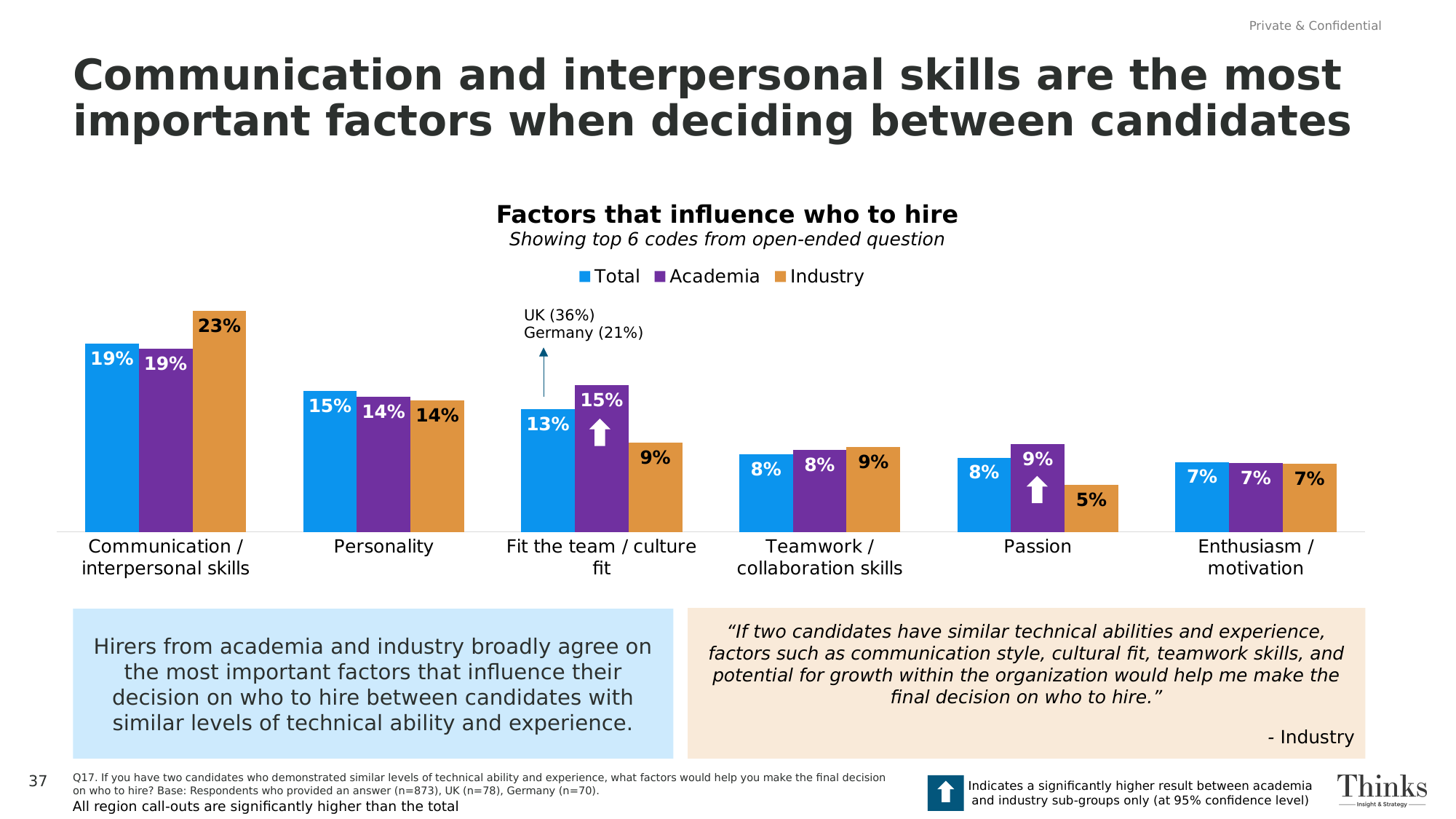

Private & Confidential
# Communication and interpersonal skills are the most important factors when deciding between candidates
Factors that influence who to hire
Showing top 6 codes from open-ended question

### Chart

| Category | Industry | Academia | Total |
|---|---|---|---|
| Enthusiasm / motivation | 0.07017543859649122 | 0.07086614173228346 | 0.07216494845360824 |
| Passion | 0.048245614035087724 | 0.09055118110236221 | 0.07674684994272622 |
| Teamwork / collaboration skills | 0.08771929824561404 | 0.0846456692913386 | 0.08018327605956471 |
| Fit the team / culture fit | 0.09210526315789473 | 0.1515748031496063 | 0.12714776632302405 |
| Personality | 0.13596491228070176 | 0.13976377952755906 | 0.14547537227949597 |
| Communication / interpersonal skills | 0.22807017543859648 | 0.1889763779527559 | 0.1947308132875143 |

### Chart

| Category | Total | Academia | Industry |
|---|---|---|---|
|  | None | None | None |
|  | None | None | None |
|  | None | None | None |
|  | None | None | None |
UK (36%)
Germany (21%)

“If two candidates have similar technical abilities and experience, factors such as communication style, cultural fit, teamwork skills, and potential for growth within the organization would help me make the final decision on who to hire.”
- Industry
Hirers from academia and industry broadly agree on the most important factors that influence their decision on who to hire between candidates with similar levels of technical ability and experience.
37
Q17. If you have two candidates who demonstrated similar levels of technical ability and experience, what factors would help you make the final decision on who to hire? Base: Respondents who provided an answer (n=873), UK (n=78), Germany (n=70).

Indicates a significantly higher result between academia and industry sub-groups only (at 95% confidence level)

All region call-outs are significantly higher than the total